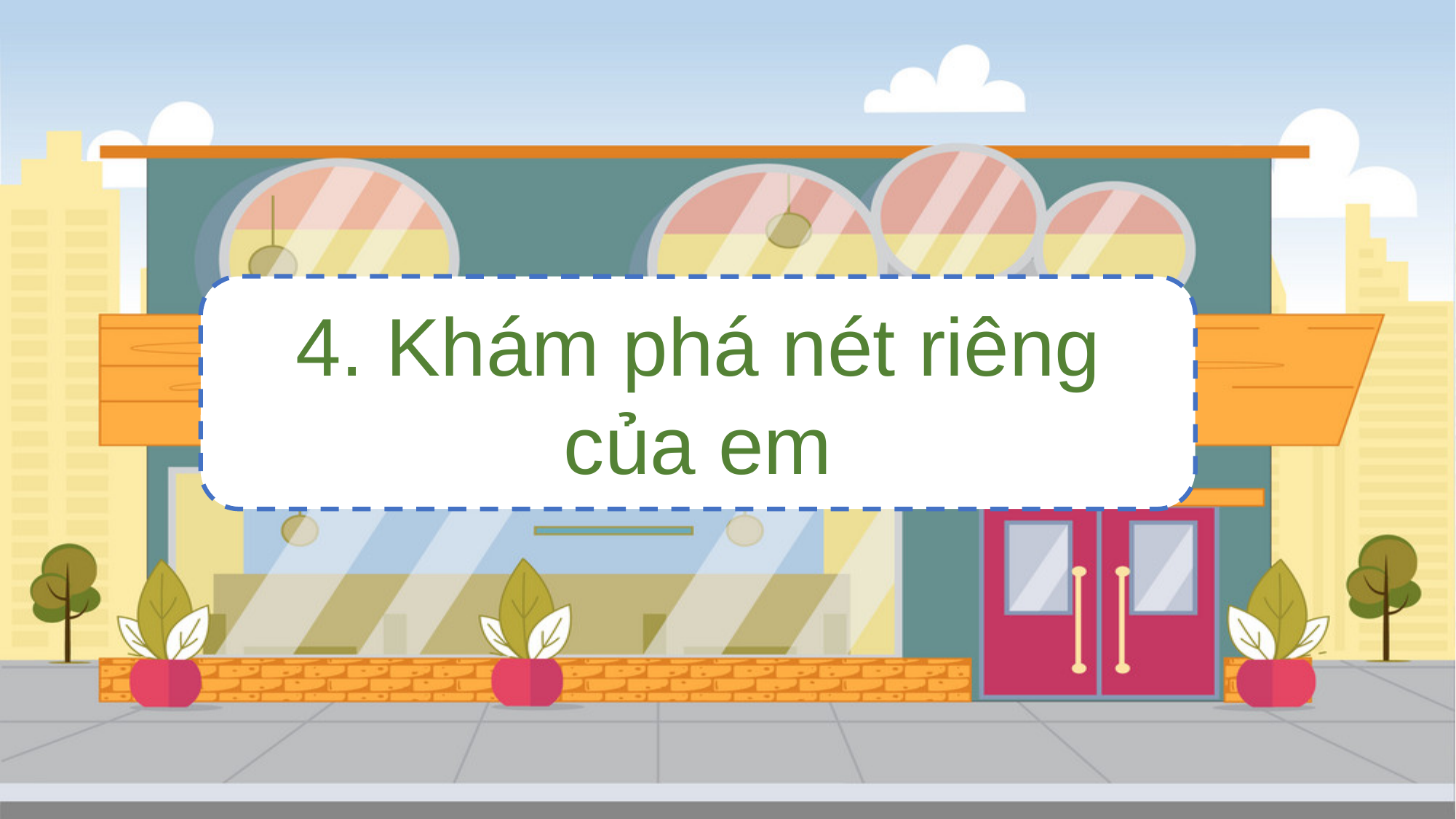

4. Khám phá nét riêng của em